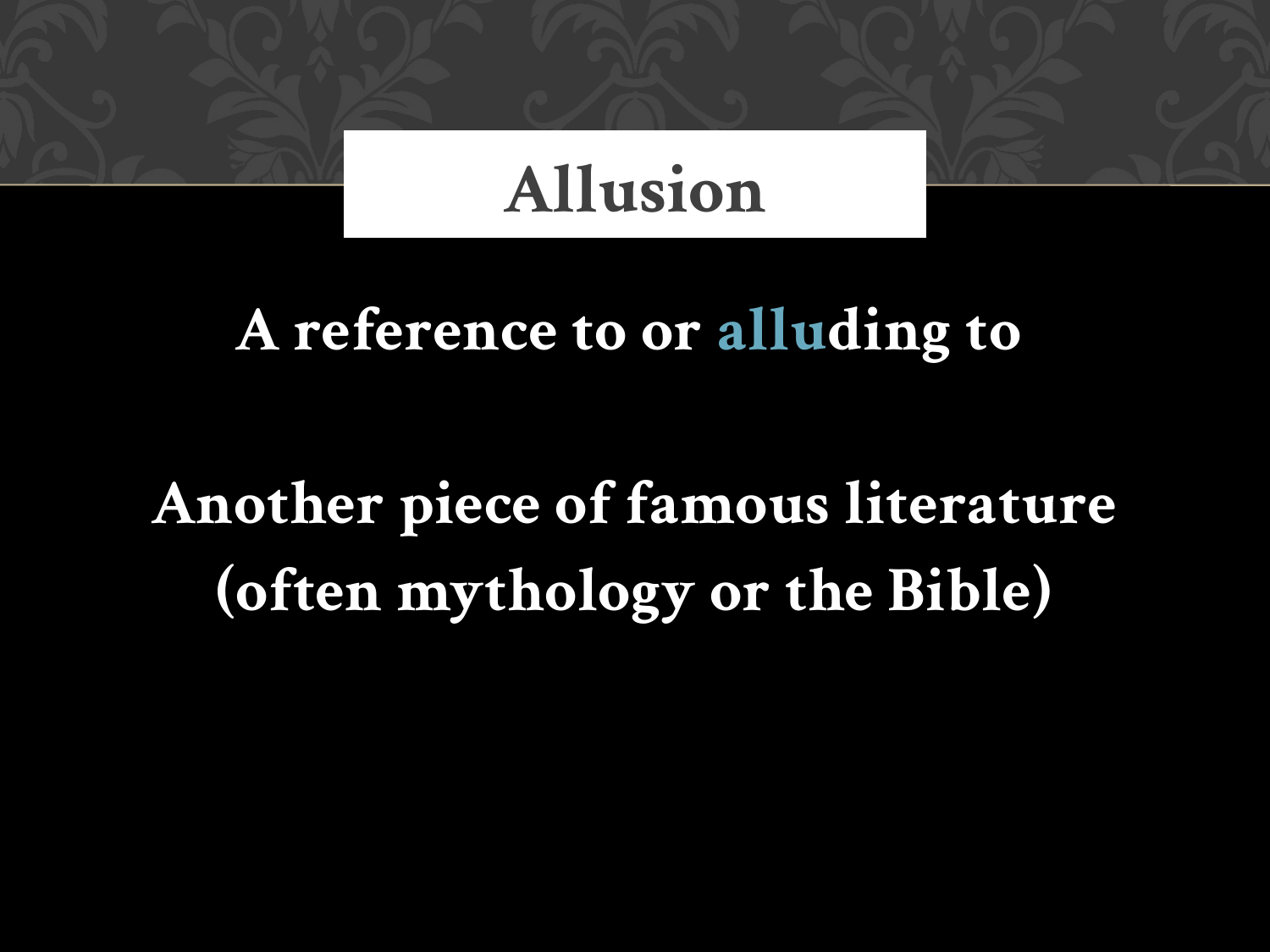

A reference to or alluding to

Another piece of famous literature
(often mythology or the Bible)
# Allusion